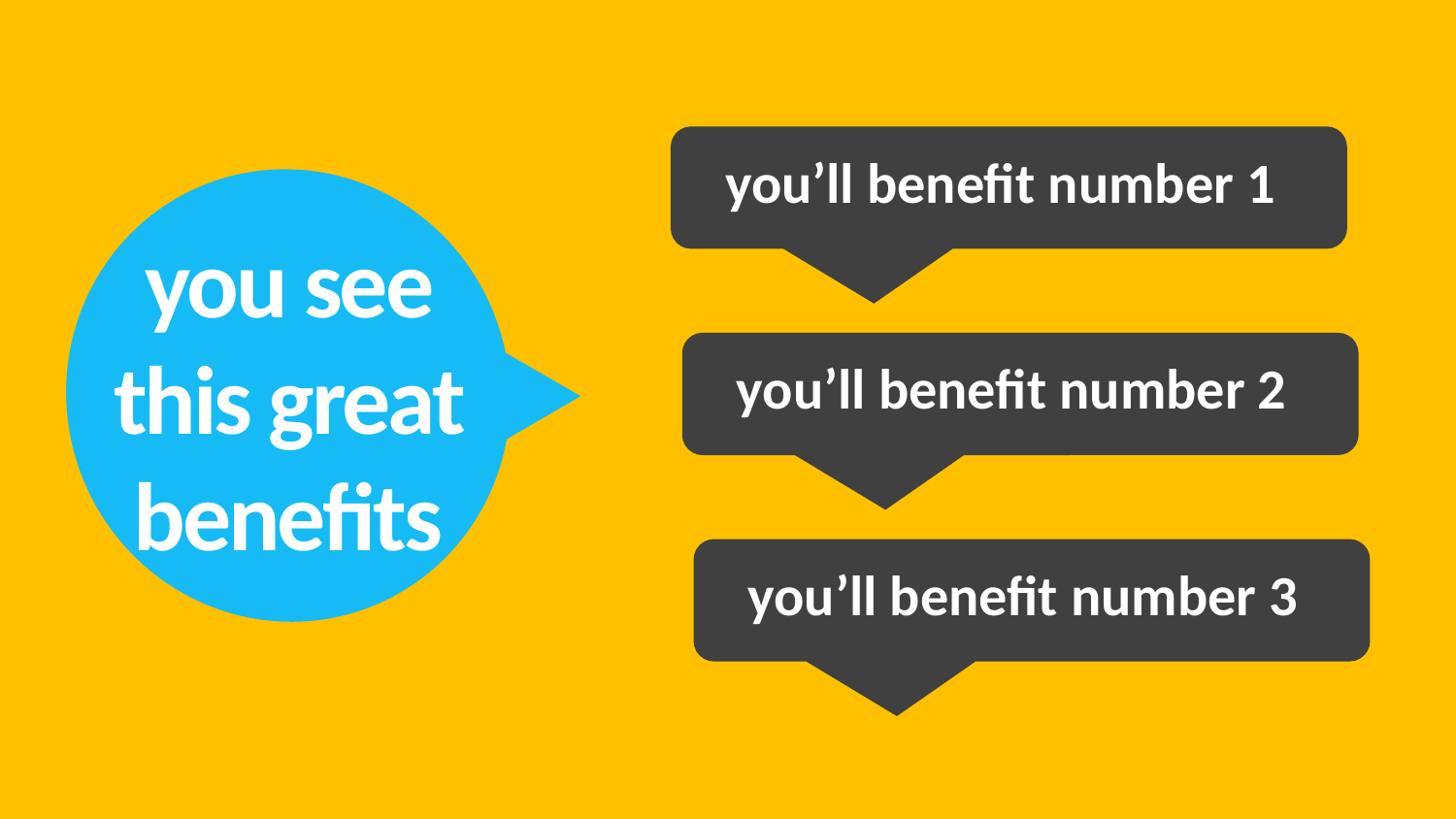

you’ll benefit number 1

you see this great benefits

you’ll benefit number 2

you’ll benefit number 3